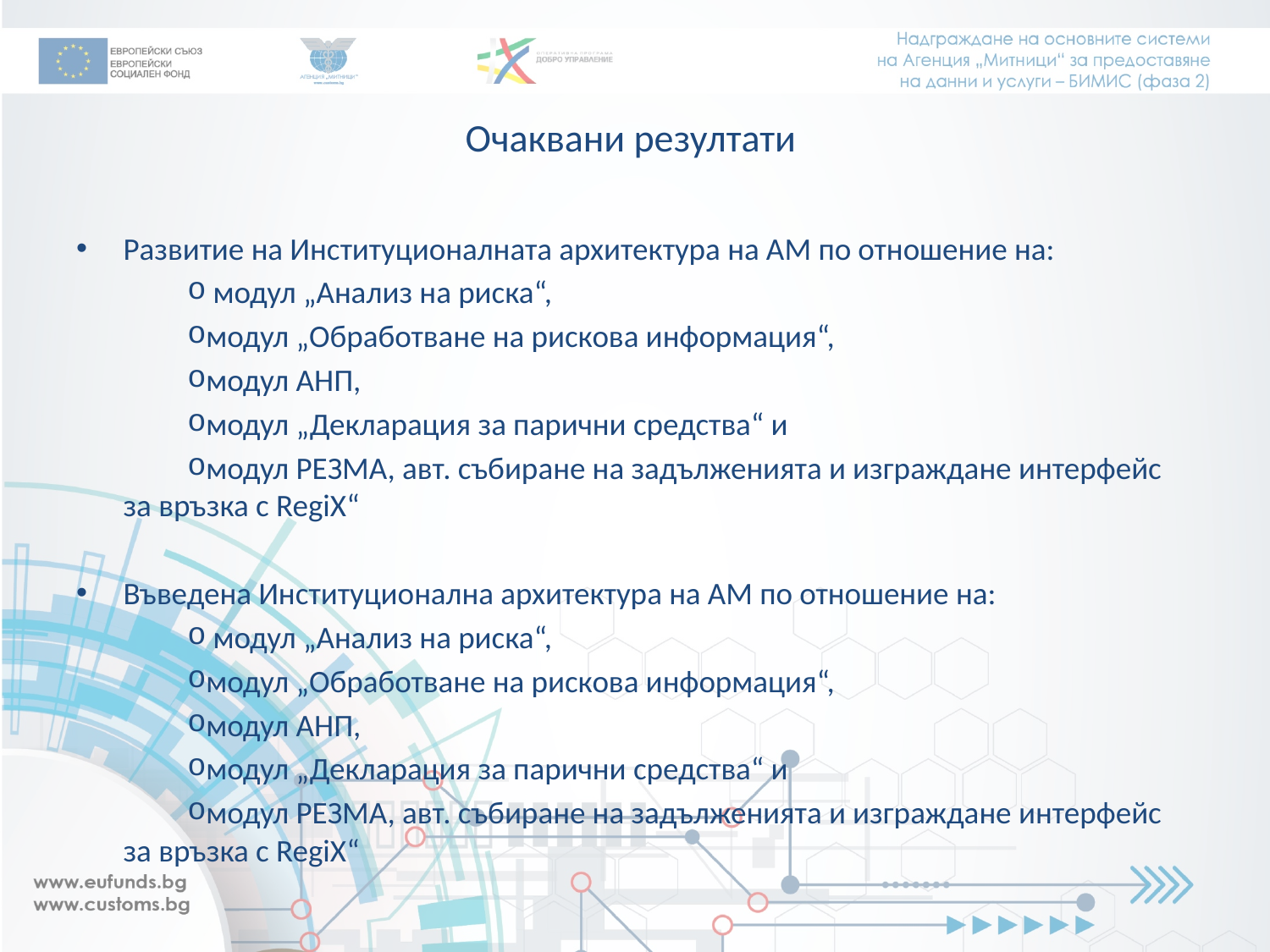

# Очаквани резултати
Развитие на Институционалната архитектура на АМ по отношение на:
 модул „Анализ на риска“,
модул „Обработване на рискова информация“,
модул АНП,
модул „Декларация за парични средства“ и
модул РЕЗМА, авт. събиране на задълженията и изграждане интерфейс за връзка с RegiX“

Въведена Институционална архитектура на АМ по отношение на:
 модул „Анализ на риска“,
модул „Обработване на рискова информация“,
модул АНП,
модул „Декларация за парични средства“ и
модул РЕЗМА, авт. събиране на задълженията и изграждане интерфейс за връзка с RegiX“